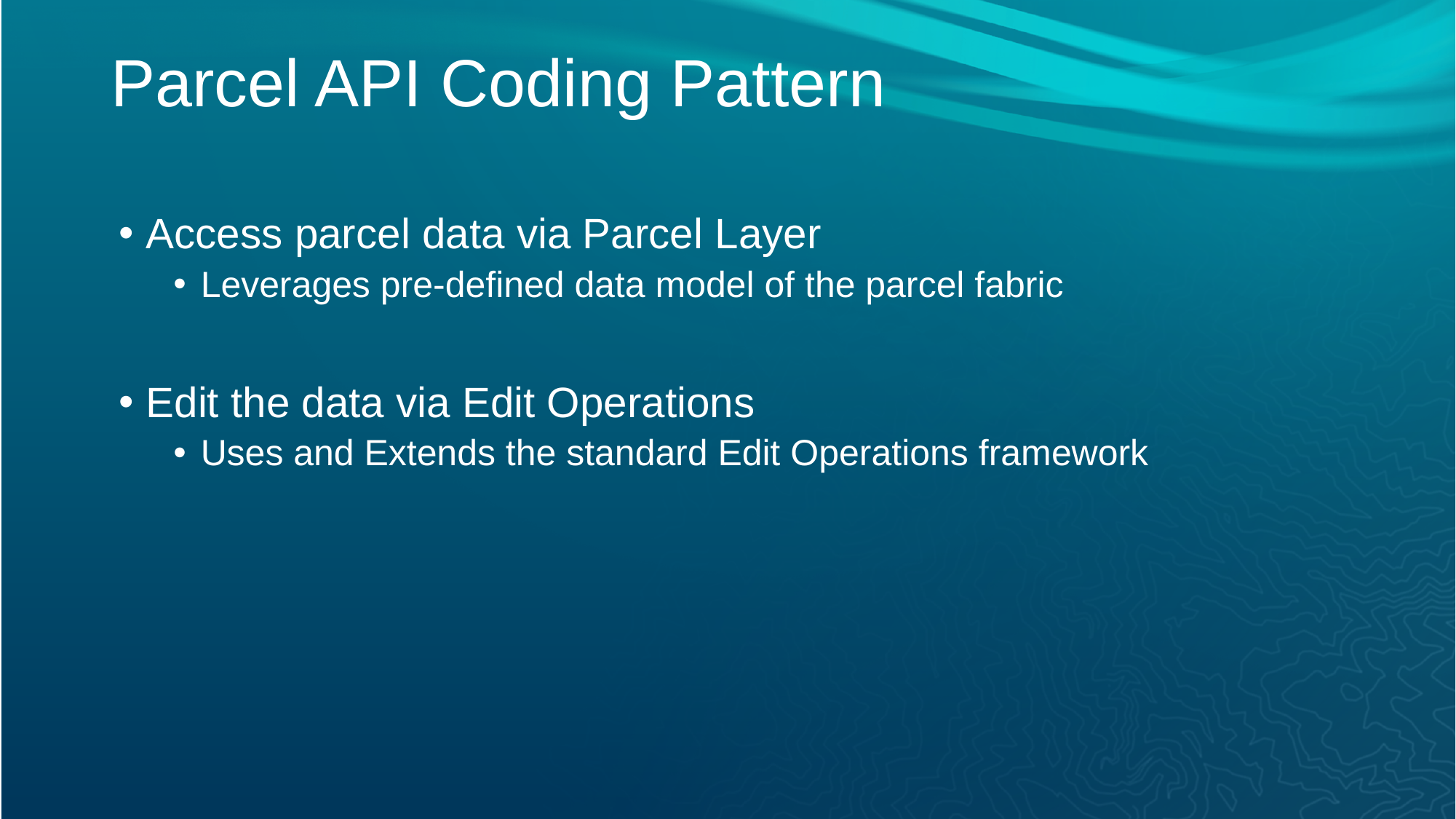

# Parcel API Coding Pattern
Access parcel data via Parcel Layer
Leverages pre-defined data model of the parcel fabric

Edit the data via Edit Operations
Uses and Extends the standard Edit Operations framework